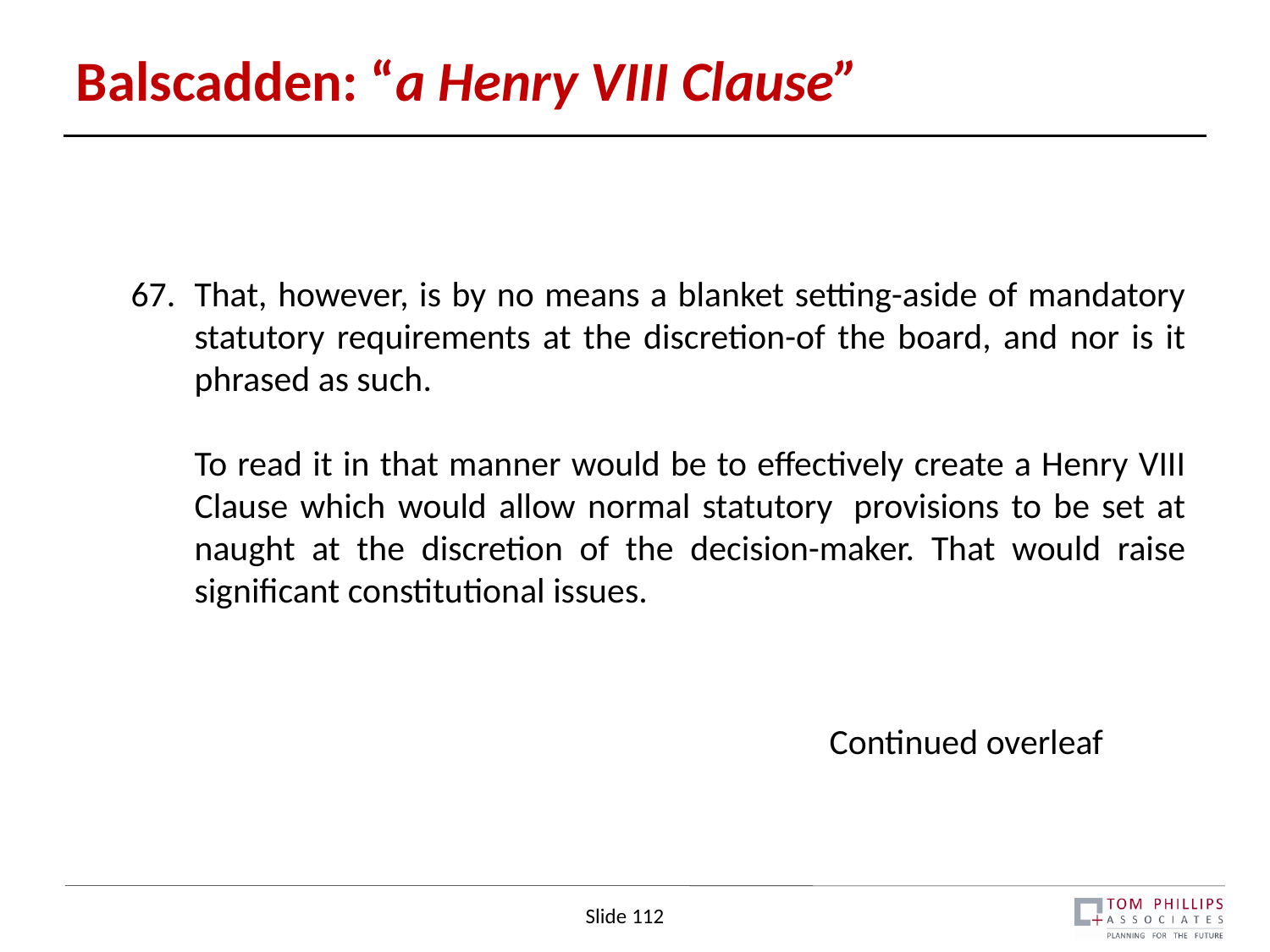

# Balscadden: “a Henry VIII Clause”
That, however, is by no means a blanket setting-aside of mandatory statutory requirements at the discretion-of the board, and nor is it phrased as such.

	To read it in that manner would be to effectively create a Henry VIII 	Clause which would allow normal statutory 	provisions to be set at 	naught at the discretion of the decision-maker. That would raise 	significant constitutional issues.

						Continued overleaf